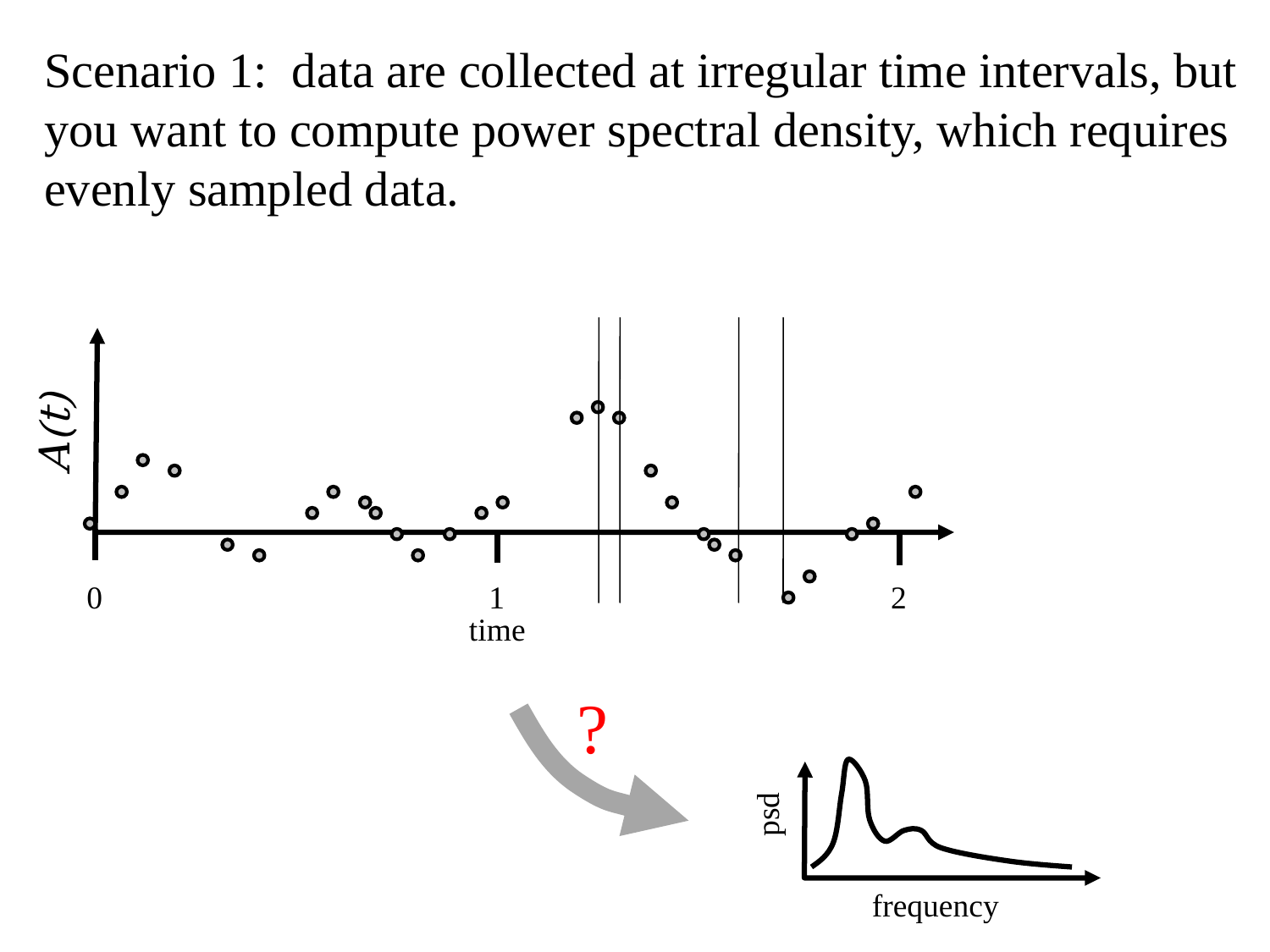

Scenario 1:  data are collected at irregular time intervals, but you want to compute power spectral density, which requires evenly sampled data.

A(t)

0
1

2

time
?

psd
frequency